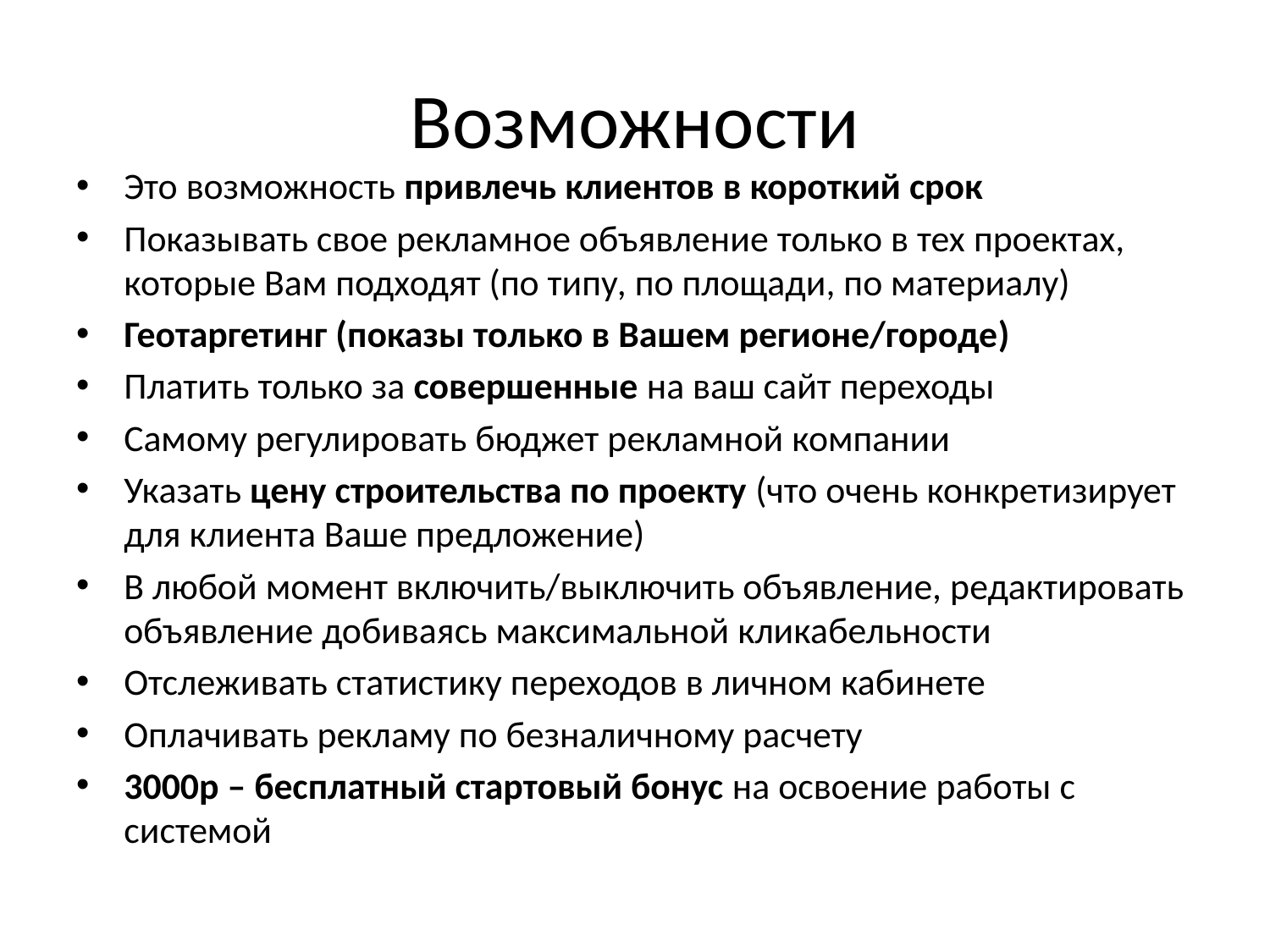

# Возможности
Это возможность привлечь клиентов в короткий срок
Показывать свое рекламное объявление только в тех проектах, которые Вам подходят (по типу, по площади, по материалу)
Геотаргетинг (показы только в Вашем регионе/городе)
Платить только за совершенные на ваш сайт переходы
Самому регулировать бюджет рекламной компании
Указать цену строительства по проекту (что очень конкретизирует для клиента Ваше предложение)
В любой момент включить/выключить объявление, редактировать объявление добиваясь максимальной кликабельности
Отслеживать статистику переходов в личном кабинете
Оплачивать рекламу по безналичному расчету
3000р – бесплатный стартовый бонус на освоение работы с системой